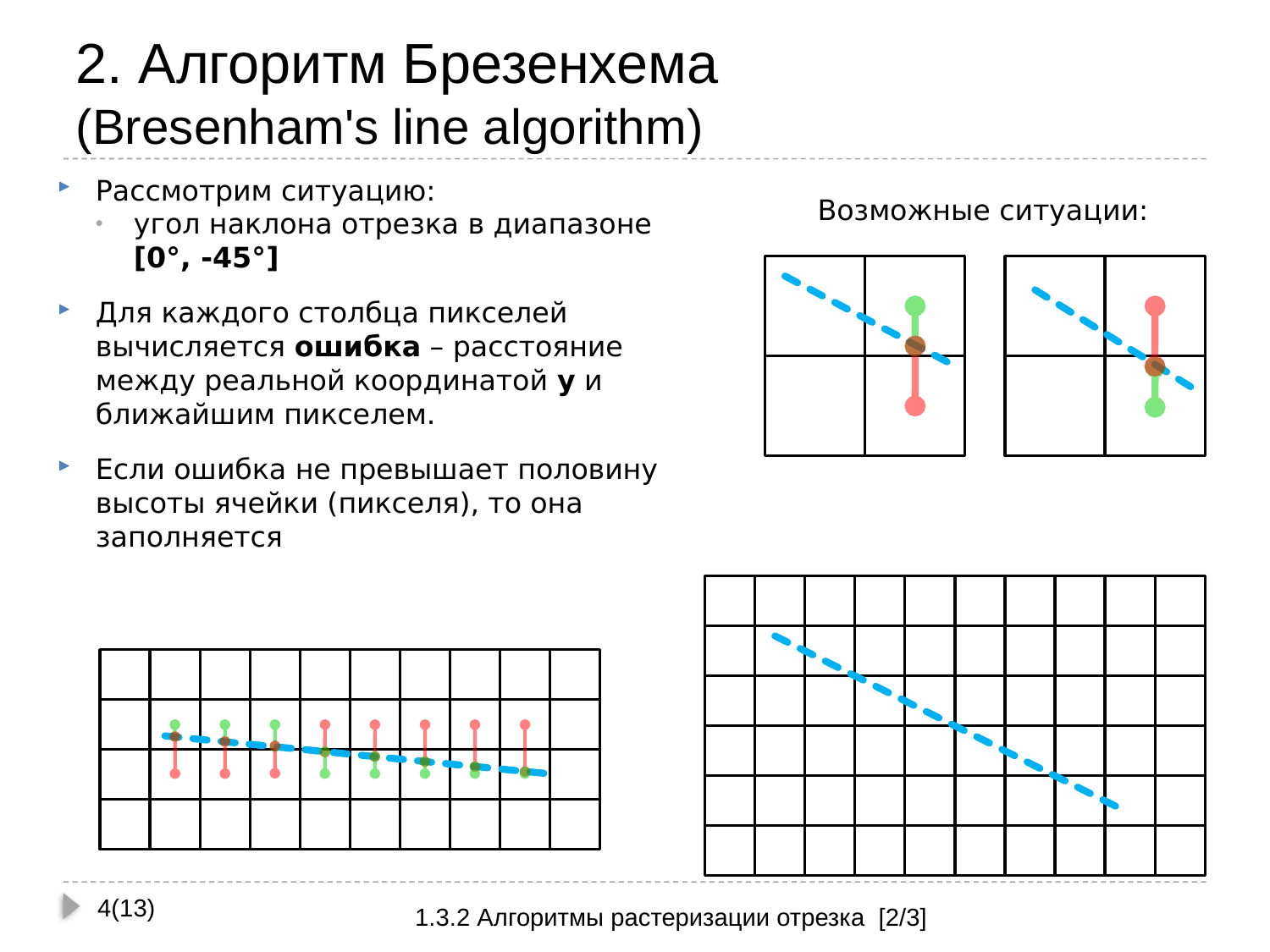

# 2. Алгоритм Брезенхема (Bresenham's line algorithm)
Рассмотрим ситуацию:
угол наклона отрезка в диапазоне [0°, -45°]
Для каждого столбца пикселей вычисляется ошибка – расстояние между реальной координатой y и ближайшим пикселем.
Если ошибка не превышает половину высоты ячейки (пикселя), то она заполняется
Возможные ситуации:

4(13)
1.3.2 Алгоритмы растеризации отрезка  [2/3]